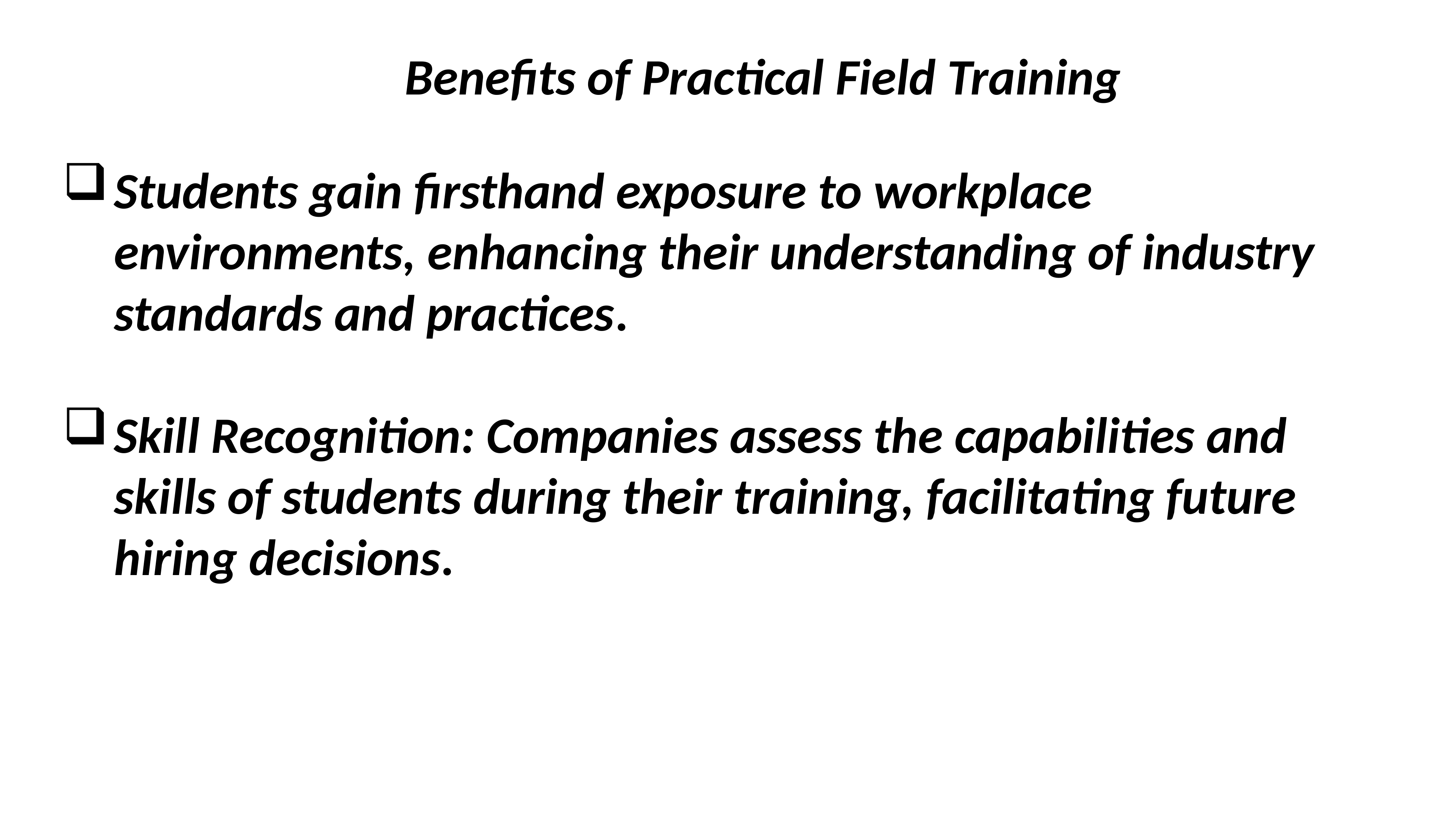

Benefits of Practical Field Training
Students gain firsthand exposure to workplace environments, enhancing their understanding of industry standards and practices.

Skill Recognition: Companies assess the capabilities and skills of students during their training, facilitating future hiring decisions.